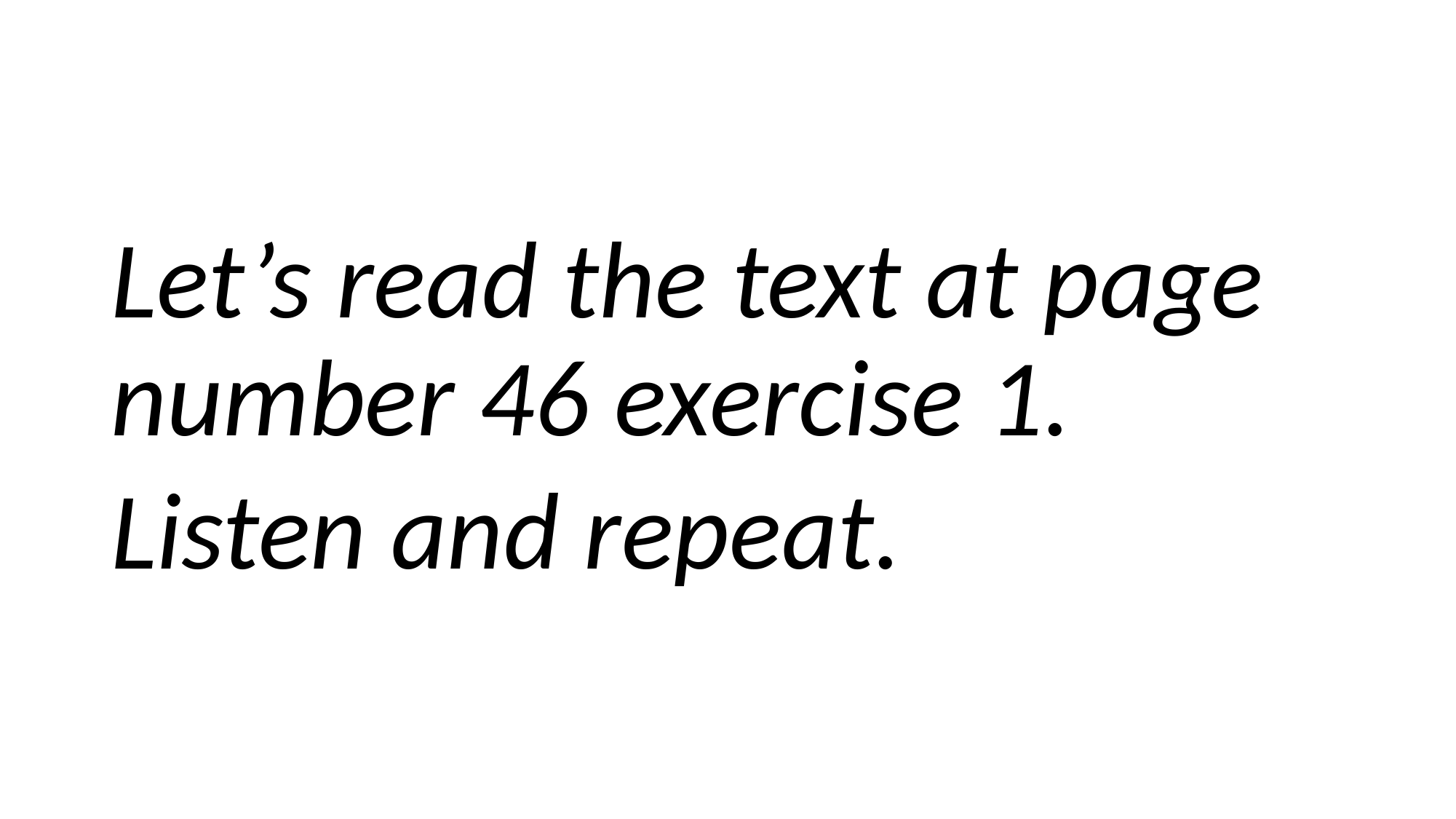

#
Let’s read the text at page number 46 exercise 1.
Listen and repeat.